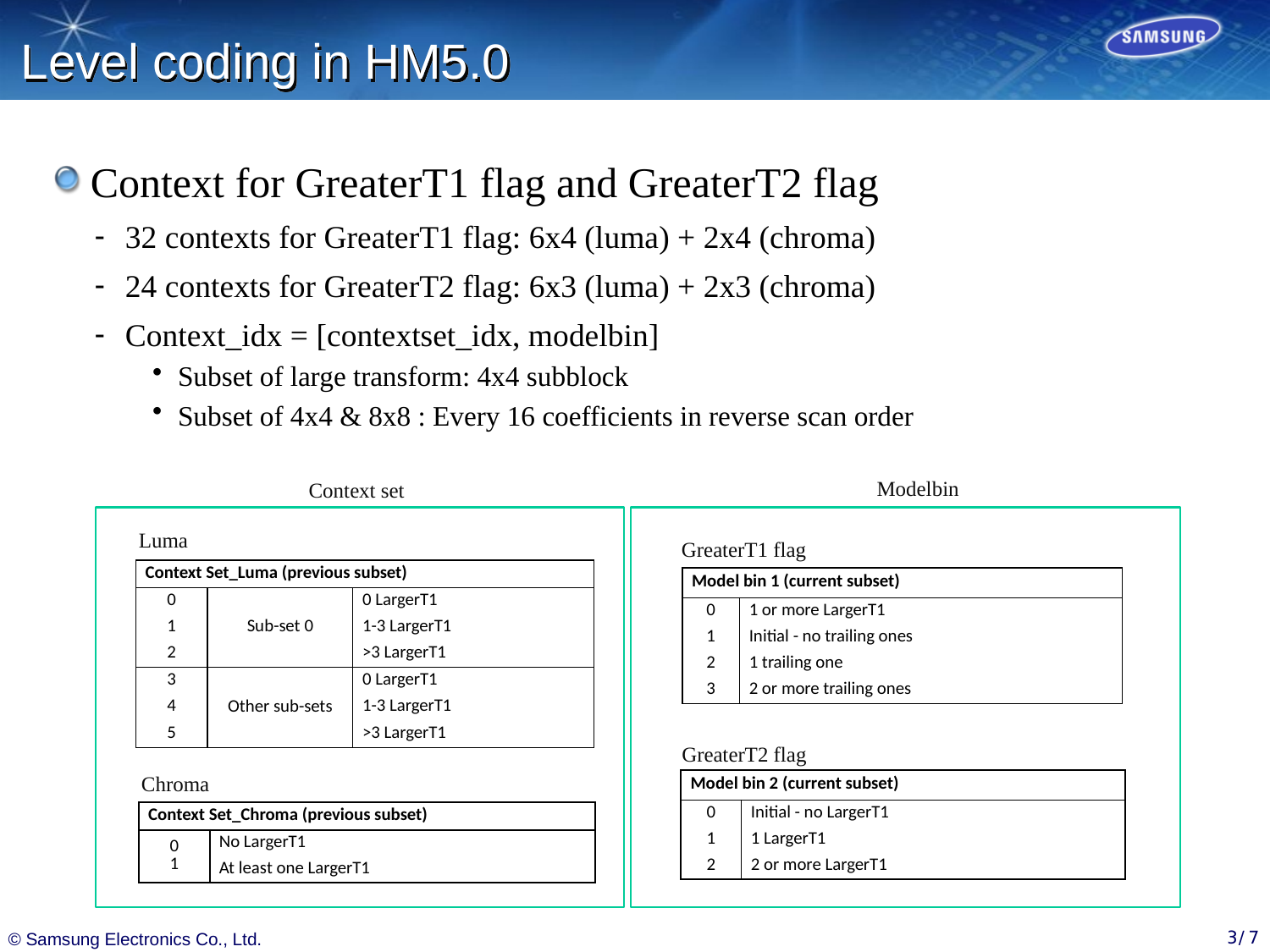

# Level coding in HM5.0
Context for GreaterT1 flag and GreaterT2 flag
32 contexts for GreaterT1 flag: 6x4 (luma) + 2x4 (chroma)
24 contexts for GreaterT2 flag: 6x3 (luma) + 2x3 (chroma)
Context_idx = [contextset_idx, modelbin]
Subset of large transform: 4x4 subblock
Subset of 4x4 & 8x8 : Every 16 coefficients in reverse scan order

Modelbin
Context set

Luma
GreaterT1 flag
| Context Set\_Luma (previous subset) |  |  |
| --- | --- | --- |
| 0 | Sub-set 0 | 0 LargerT1 |
| 1 |  | 1-3 LargerT1 |
| 2 |  | >3 LargerT1 |
| 3 | Other sub-sets | 0 LargerT1 |
| 4 |  | 1-3 LargerT1 |
| 5 |  | >3 LargerT1 |
| Model bin 1 (current subset) |  |
| --- | --- |
| 0 | 1 or more LargerT1 |
| 1 | Initial - no trailing ones |
| 2 | 1 trailing one |
| 3 | 2 or more trailing ones |
GreaterT2 flag
Chroma
| Model bin 2 (current subset) |  |
| --- | --- |
| 0 | Initial - no LargerT1 |
| 1 | 1 LargerT1 |
| 2 | 2 or more LargerT1 |
| Context Set\_Chroma (previous subset) |  |
| --- | --- |
| 0 1 | No LargerT1 |
|  | At least one LargerT1 |